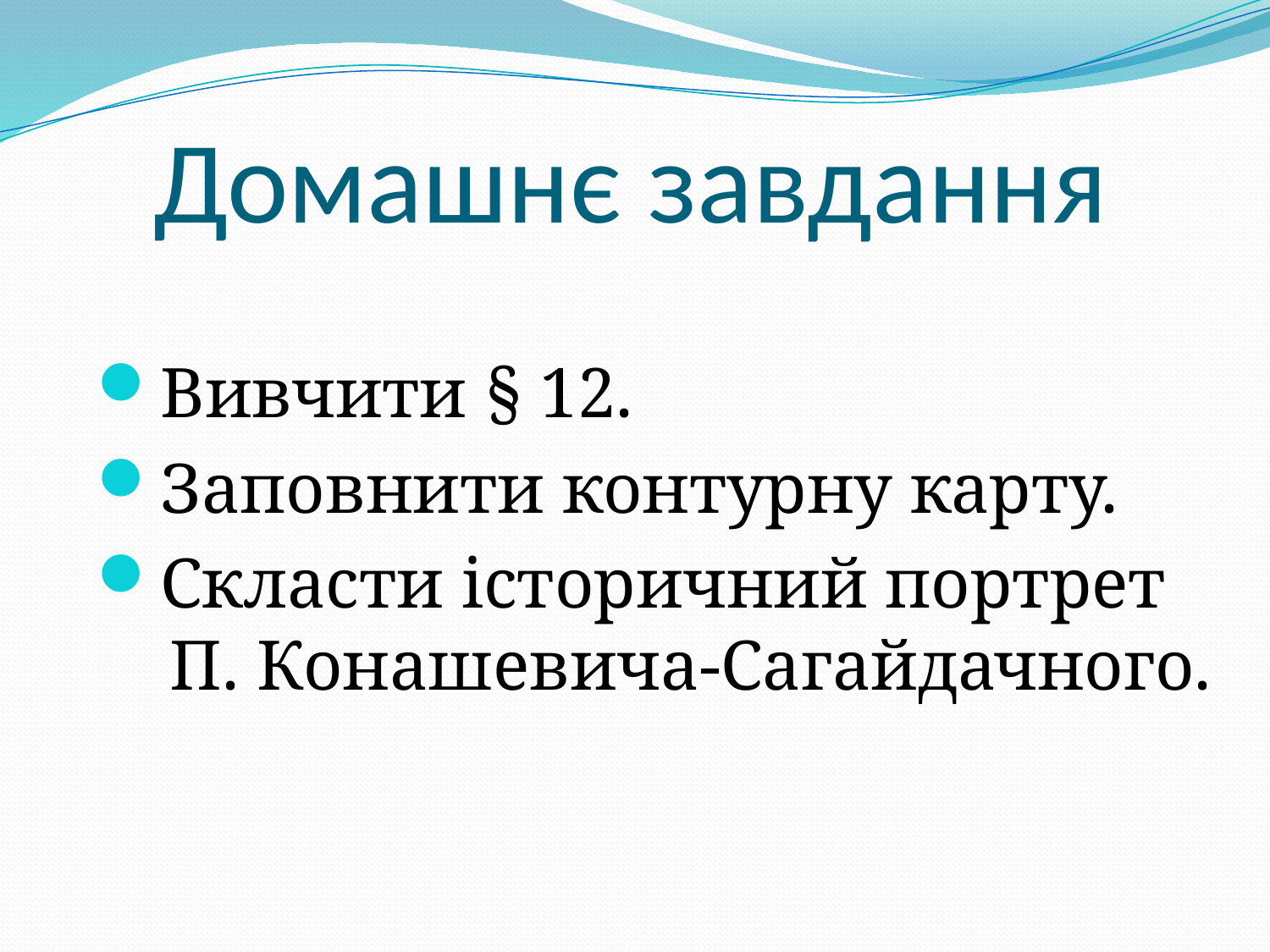

# Домашнє завдання
Вивчити § 12.
Заповнити контурну карту.
Скласти історичний портрет     П. Конашевича-Сагайдачного.